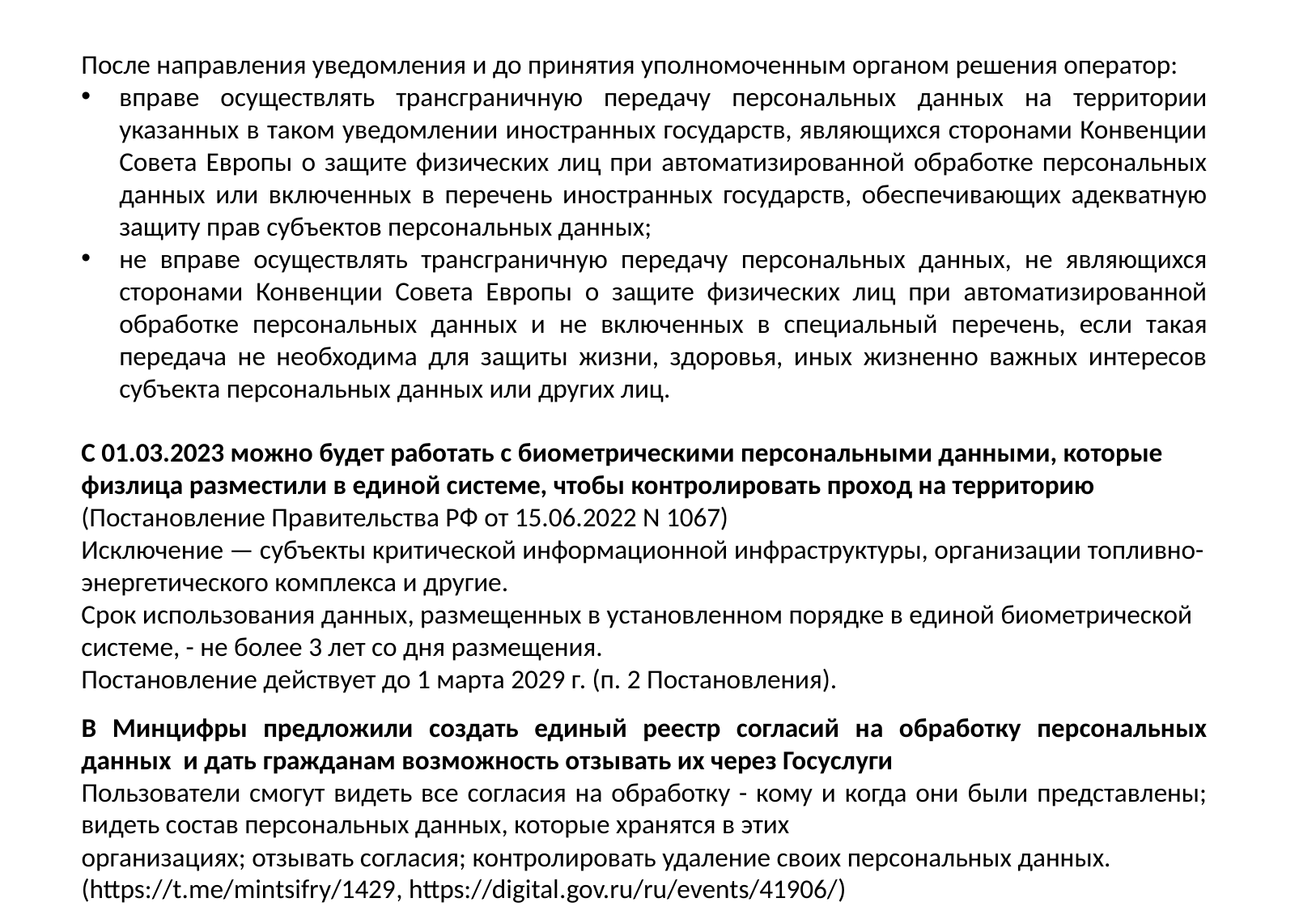

После направления уведомления и до принятия уполномоченным органом решения оператор:
вправе осуществлять трансграничную передачу персональных данных на территории указанных в таком уведомлении иностранных государств, являющихся сторонами Конвенции Совета Европы о защите физических лиц при автоматизированной обработке персональных данных или включенных в перечень иностранных государств, обеспечивающих адекватную защиту прав субъектов персональных данных;
не вправе осуществлять трансграничную передачу персональных данных, не являющихся сторонами Конвенции Совета Европы о защите физических лиц при автоматизированной обработке персональных данных и не включенных в специальный перечень, если такая передача не необходима для защиты жизни, здоровья, иных жизненно важных интересов субъекта персональных данных или других лиц.

С 01.03.2023 можно будет работать с биометрическими персональными данными, которые физлица разместили в единой системе, чтобы контролировать проход на территорию
(Постановление Правительства РФ от 15.06.2022 N 1067)
Исключение — субъекты критической информационной инфраструктуры, организации топливно-энергетического комплекса и другие.
Срок использования данных, размещенных в установленном порядке в единой биометрической системе, - не более 3 лет со дня размещения.
Постановление действует до 1 марта 2029 г. (п. 2 Постановления).

В Минцифры предложили создать единый реестр согласий на обработку персональных данных  и дать гражданам возможность отзывать их через Госуслуги
Пользователи смогут видеть все согласия на обработку - кому и когда они были представлены; видеть состав персональных данных, которые хранятся в этих
организациях; отзывать согласия; контролировать удаление своих персональных данных.
(https://t.me/mintsifry/1429, https://digital.gov.ru/ru/events/41906/)